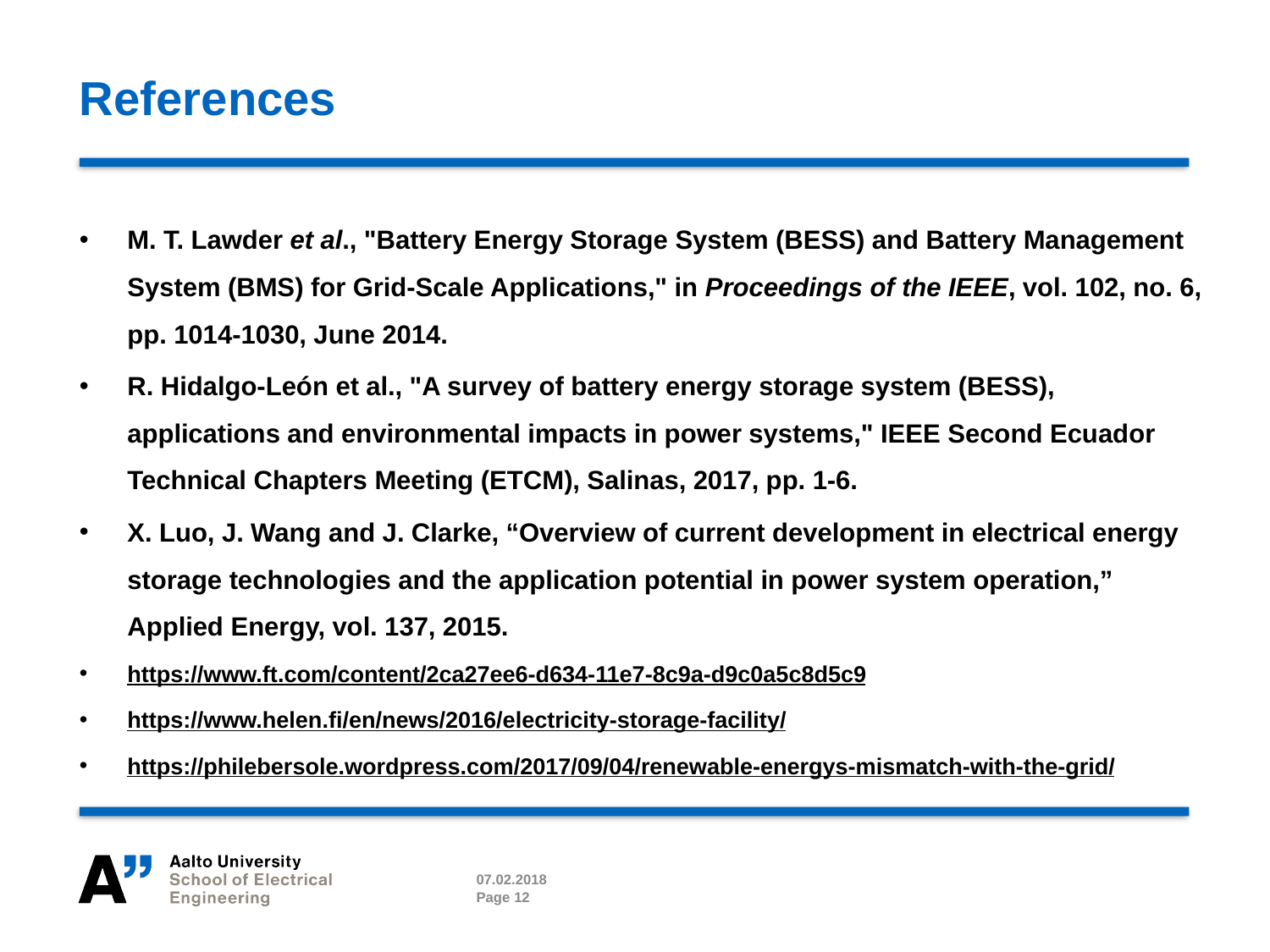

# References
M. T. Lawder et al., "Battery Energy Storage System (BESS) and Battery Management System (BMS) for Grid-Scale Applications," in Proceedings of the IEEE, vol. 102, no. 6, pp. 1014-1030, June 2014.
R. Hidalgo-León et al., "A survey of battery energy storage system (BESS), applications and environmental impacts in power systems," IEEE Second Ecuador Technical Chapters Meeting (ETCM), Salinas, 2017, pp. 1-6.
X. Luo, J. Wang and J. Clarke, “Overview of current development in electrical energy storage technologies and the application potential in power system operation,” Applied Energy, vol. 137, 2015.
https://www.ft.com/content/2ca27ee6-d634-11e7-8c9a-d9c0a5c8d5c9
https://www.helen.fi/en/news/2016/electricity-storage-facility/
https://philebersole.wordpress.com/2017/09/04/renewable-energys-mismatch-with-the-grid/

07.02.2018
Page 12